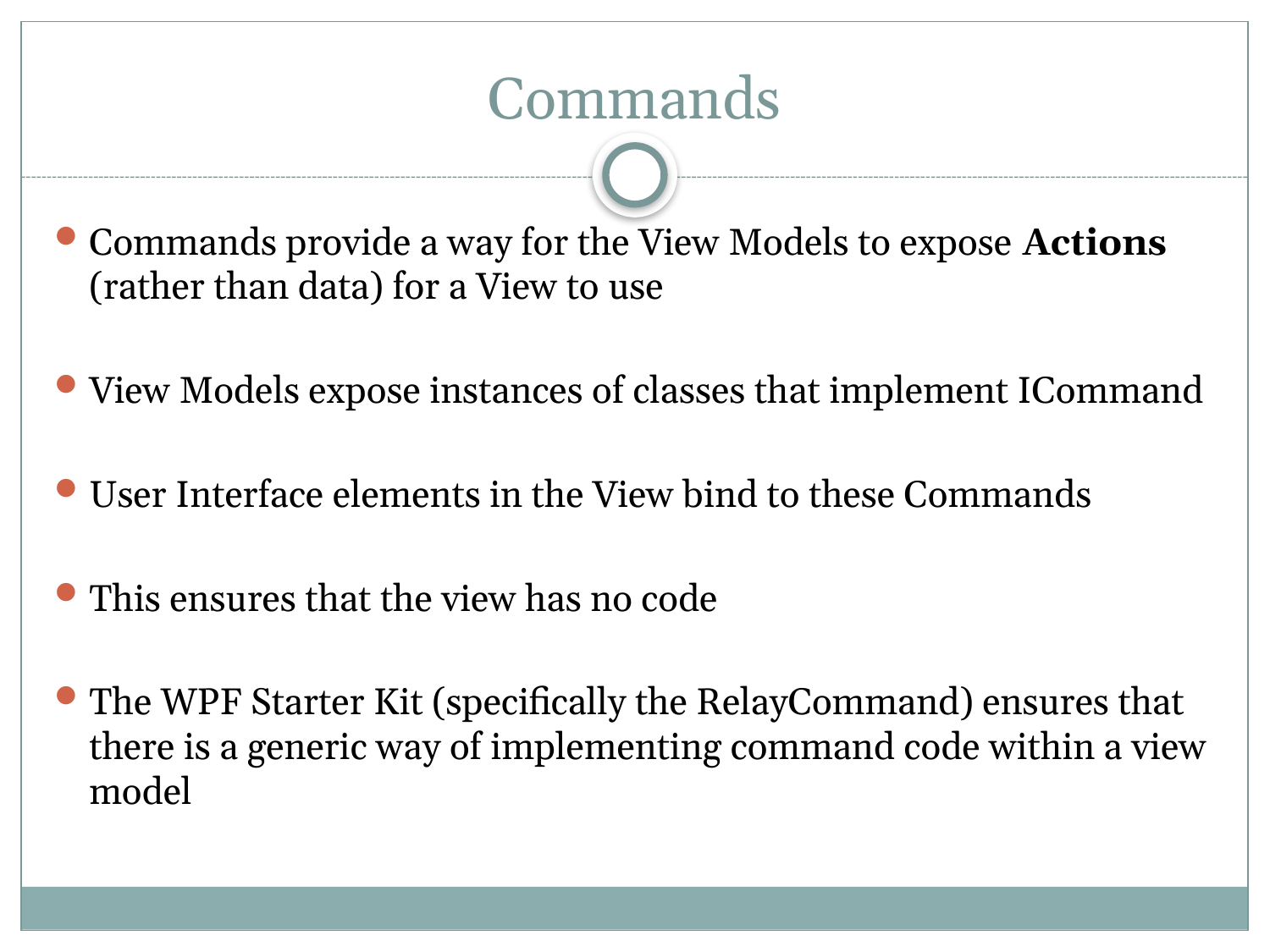

# Commands
Commands provide a way for the View Models to expose Actions (rather than data) for a View to use

View Models expose instances of classes that implement ICommand

User Interface elements in the View bind to these Commands

This ensures that the view has no code

The WPF Starter Kit (specifically the RelayCommand) ensures that there is a generic way of implementing command code within a view model